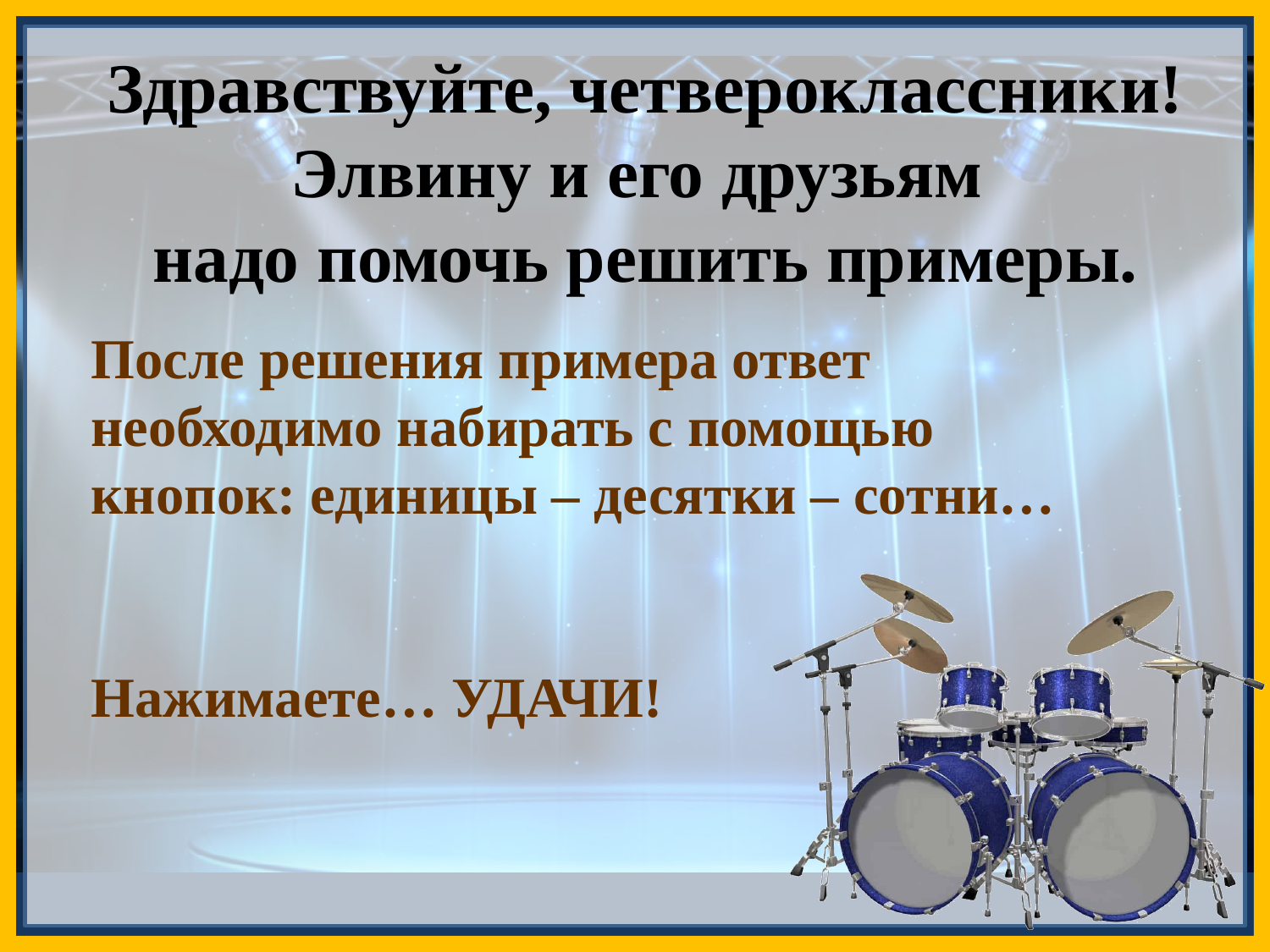

Здравствуйте, четвероклассники!
Элвину и его друзьям
надо помочь решить примеры.
После решения примера ответ
необходимо набирать с помощью
кнопок: единицы – десятки – сотни…

Нажимаете… УДАЧИ!